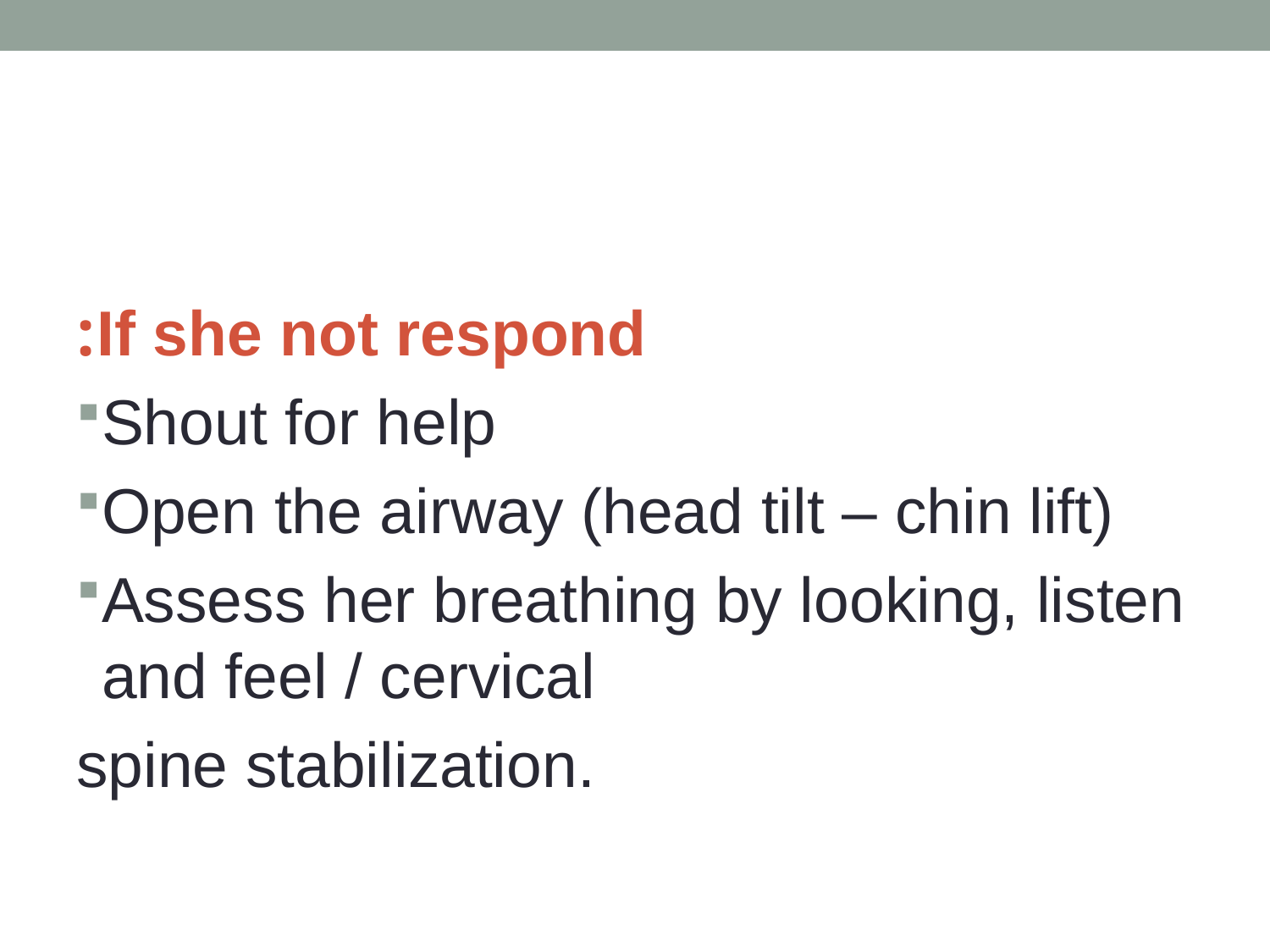

#

If she not respond:
Shout for help
Open the airway (head tilt – chin lift)
Assess her breathing by looking, listen and feel / cervical
spine stabilization.